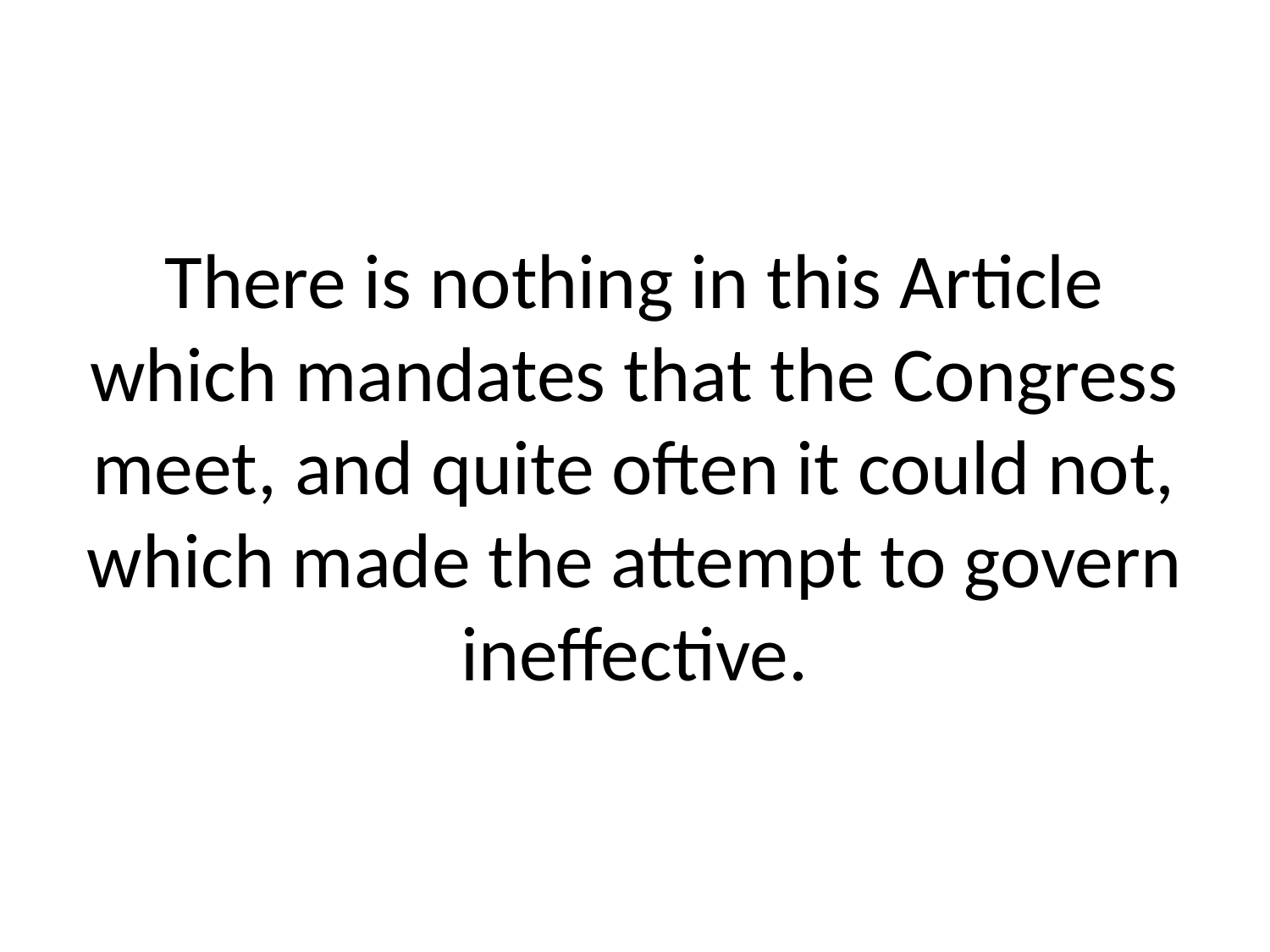

# There is nothing in this Article which mandates that the Congress meet, and quite often it could not, which made the attempt to govern ineffective.